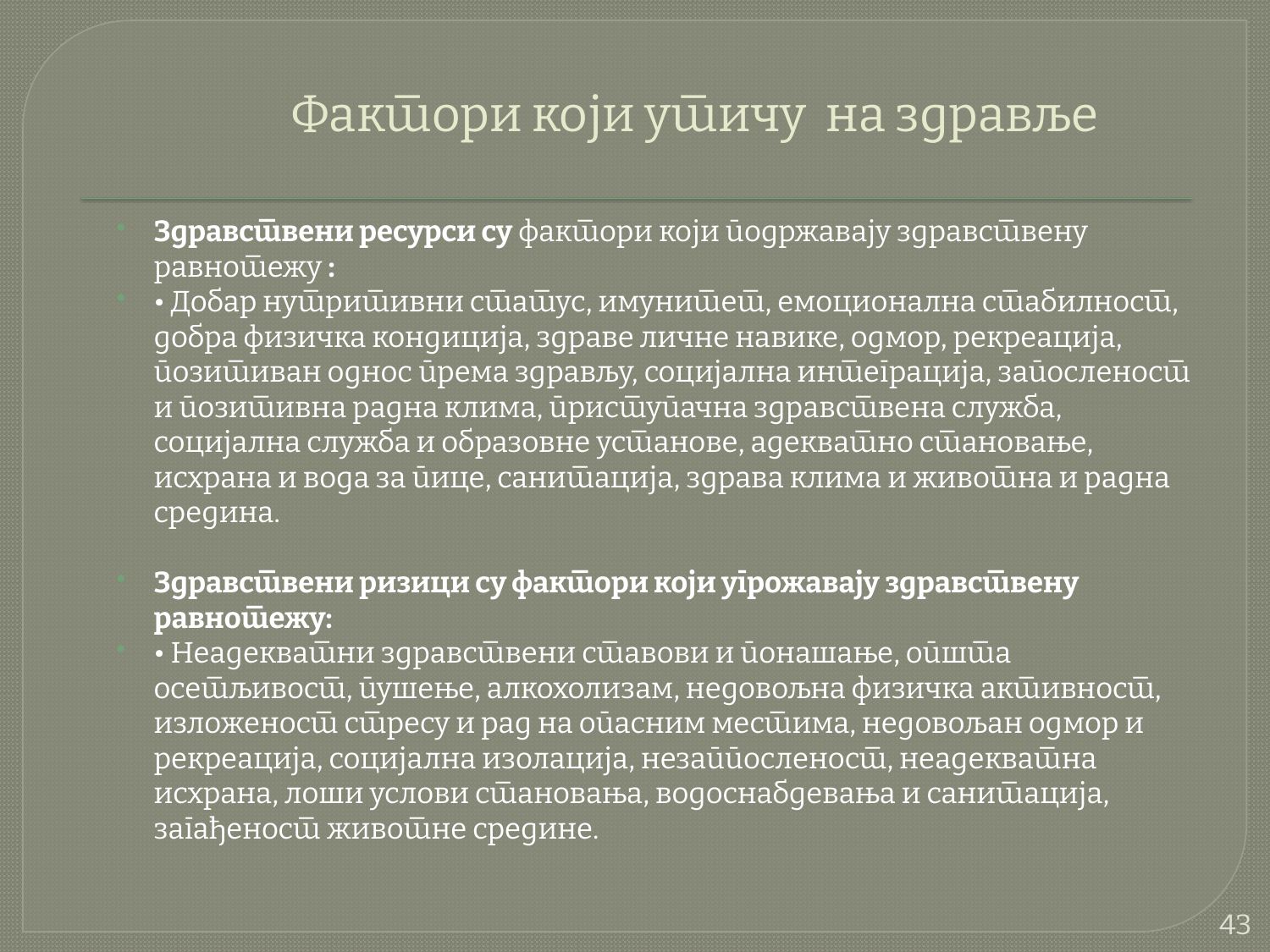

# Фактори који утичу  на здравље
Здравствени ресурси су фактори који подржавају здравствену равнотежу :
• Добар нутритивни статус, имунитет, емоционална стабилност, добра физичка кондиција, здраве личне навике, одмор, рекреација, позитиван однос према здрављу, социјална интеграција, запосленост и позитивна радна клима, приступачна здравствена служба, социјална служба и образовне установе, адекватно становање, исхрана и вода за пице, санитација, здрава клима и животна и радна средина.

Здравствени ризици су фактори који угрожавају здравствену равнотежу:
• Неадекватни здравствени ставови и понашање, општа осетљивост, пушење, алкохолизам, недовољна физичка активност, изложеност стресу и рад на опасним местима, недовољан одмор и рекреација, социјална изолација, незаппосленост, неадекватна исхрана, лоши услови становања, водоснабдевања и санитација, загађеност животне средине.

43